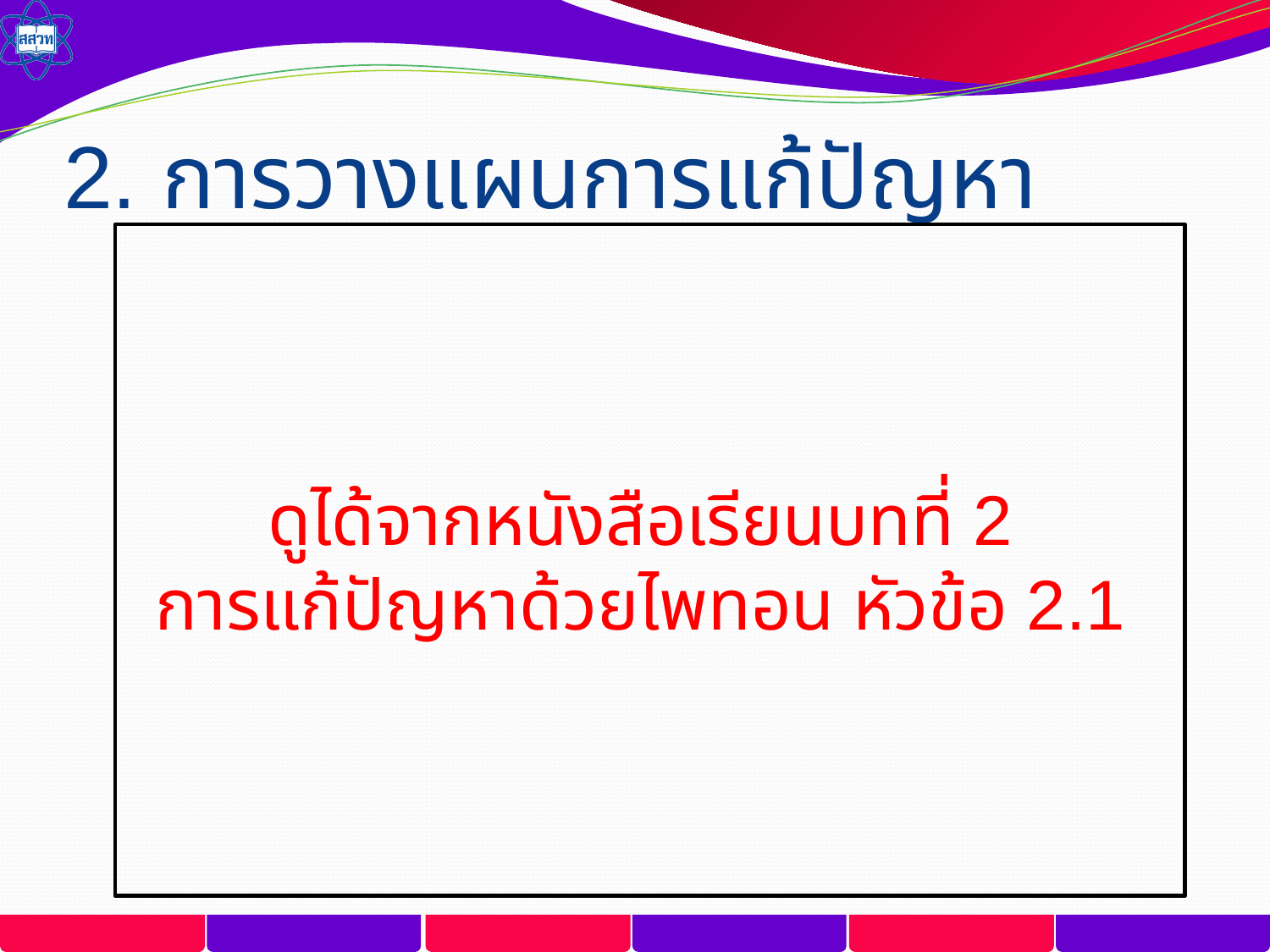

# 2. การวางแผนการแก้ปัญหา

ดูได้จากหนังสือเรียนบทที่ 2
การแก้ปัญหาด้วยไพทอน หัวข้อ 2.1